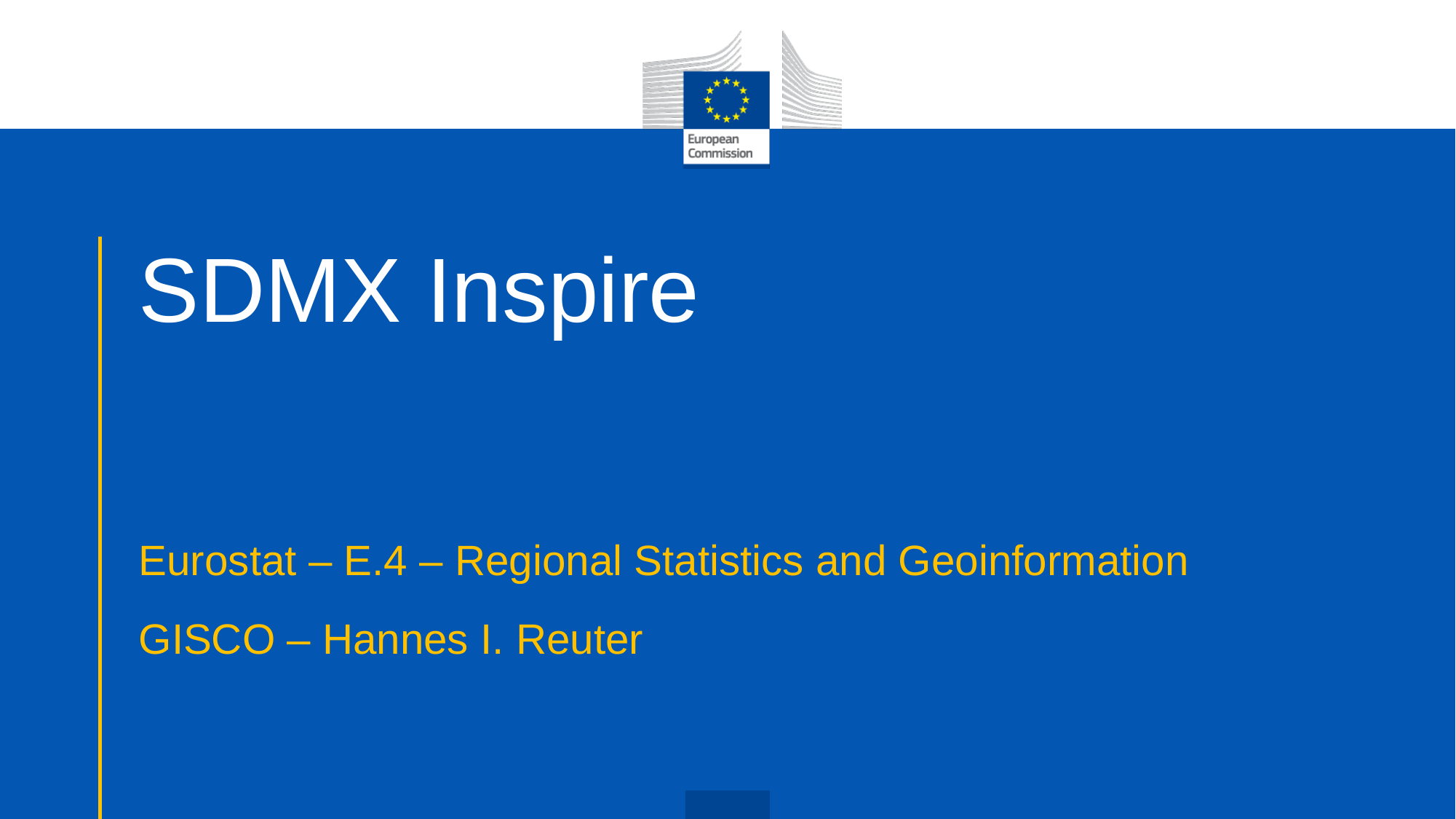

# SDMX Inspire
Eurostat – E.4 – Regional Statistics and Geoinformation
GISCO – Hannes I. Reuter